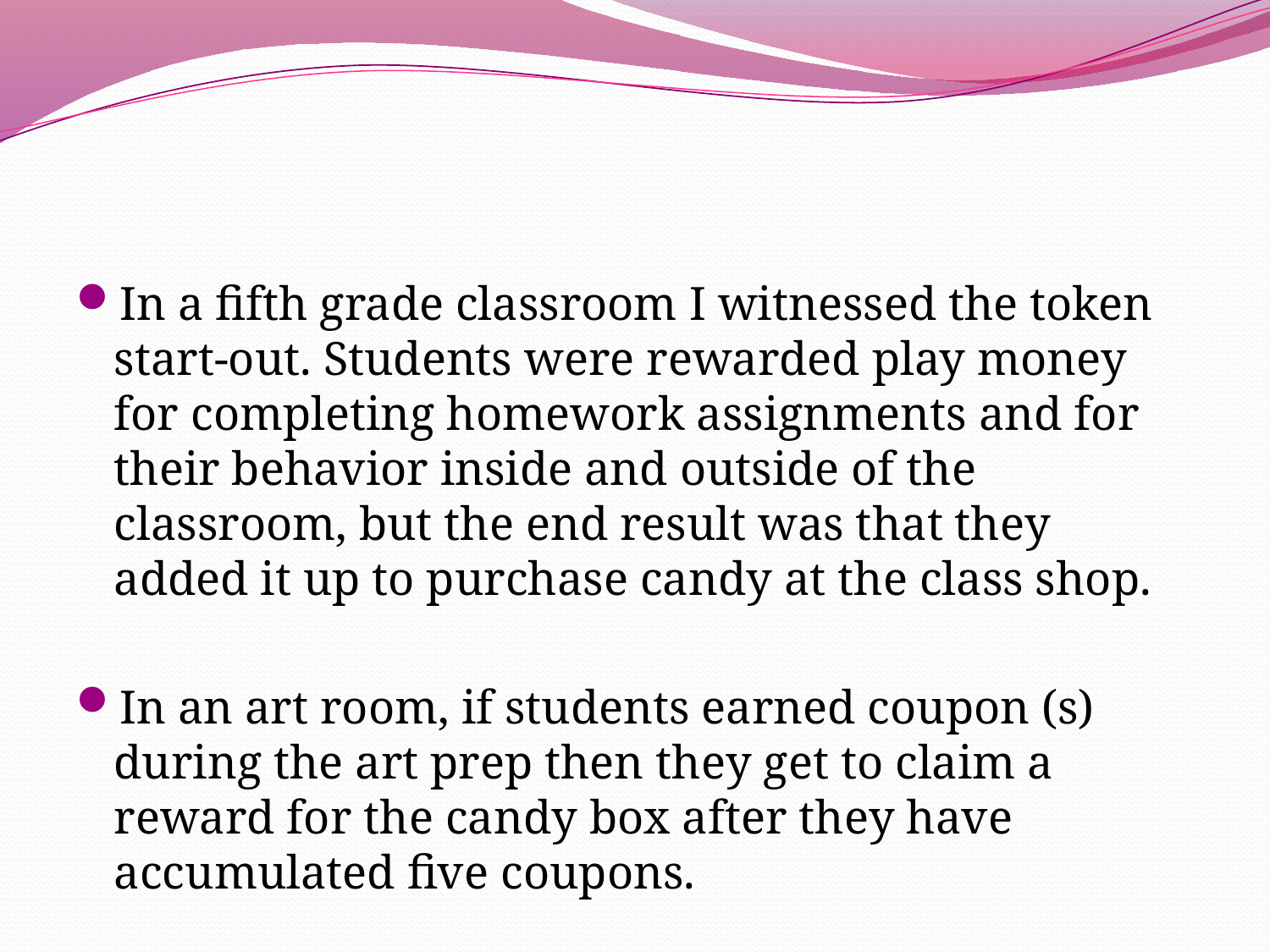

#
In a fifth grade classroom I witnessed the token start-out. Students were rewarded play money for completing homework assignments and for their behavior inside and outside of the classroom, but the end result was that they added it up to purchase candy at the class shop.

In an art room, if students earned coupon (s) during the art prep then they get to claim a reward for the candy box after they have accumulated five coupons.